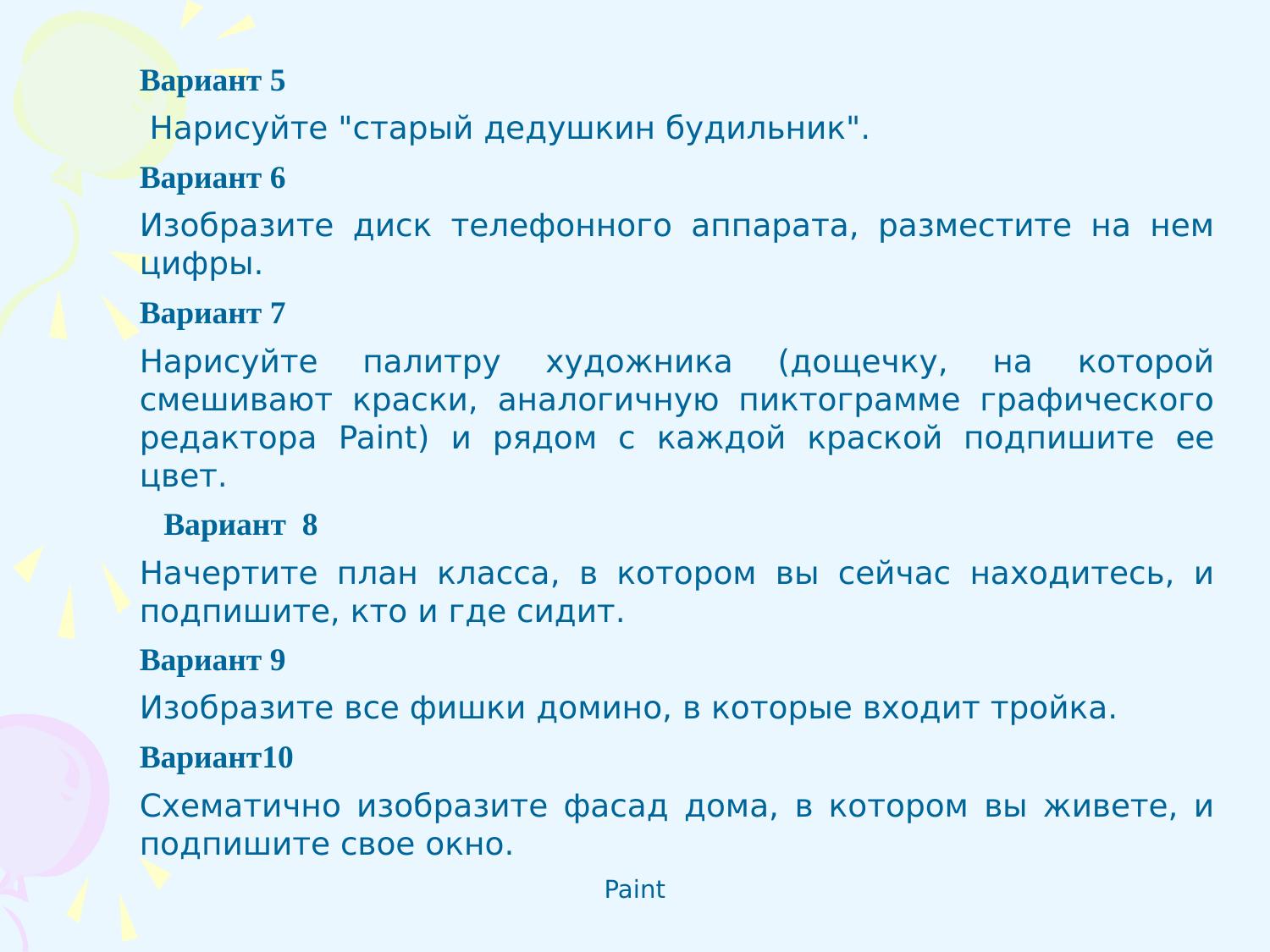

Вариант 5
 Нарисуйте "старый дедушкин будильник".
Вариант 6
Изобразите диск телефонного аппарата, разместите на нем цифры.
Вариант 7
Нарисуйте палитру художника (дощечку, на которой смешивают краски, аналогичную пиктограмме графического редактора Paint) и рядом с каждой краской подпишите ее цвет.
   Вариант  8
Начертите план класса, в котором вы сейчас находитесь, и подпишите, кто и где сидит.
Вариант 9
Изобразите все фишки домино, в которые входит тройка.
Вариант10
Схематично изобразите фасад дома, в котором вы живете, и подпишите свое окно.

Paint